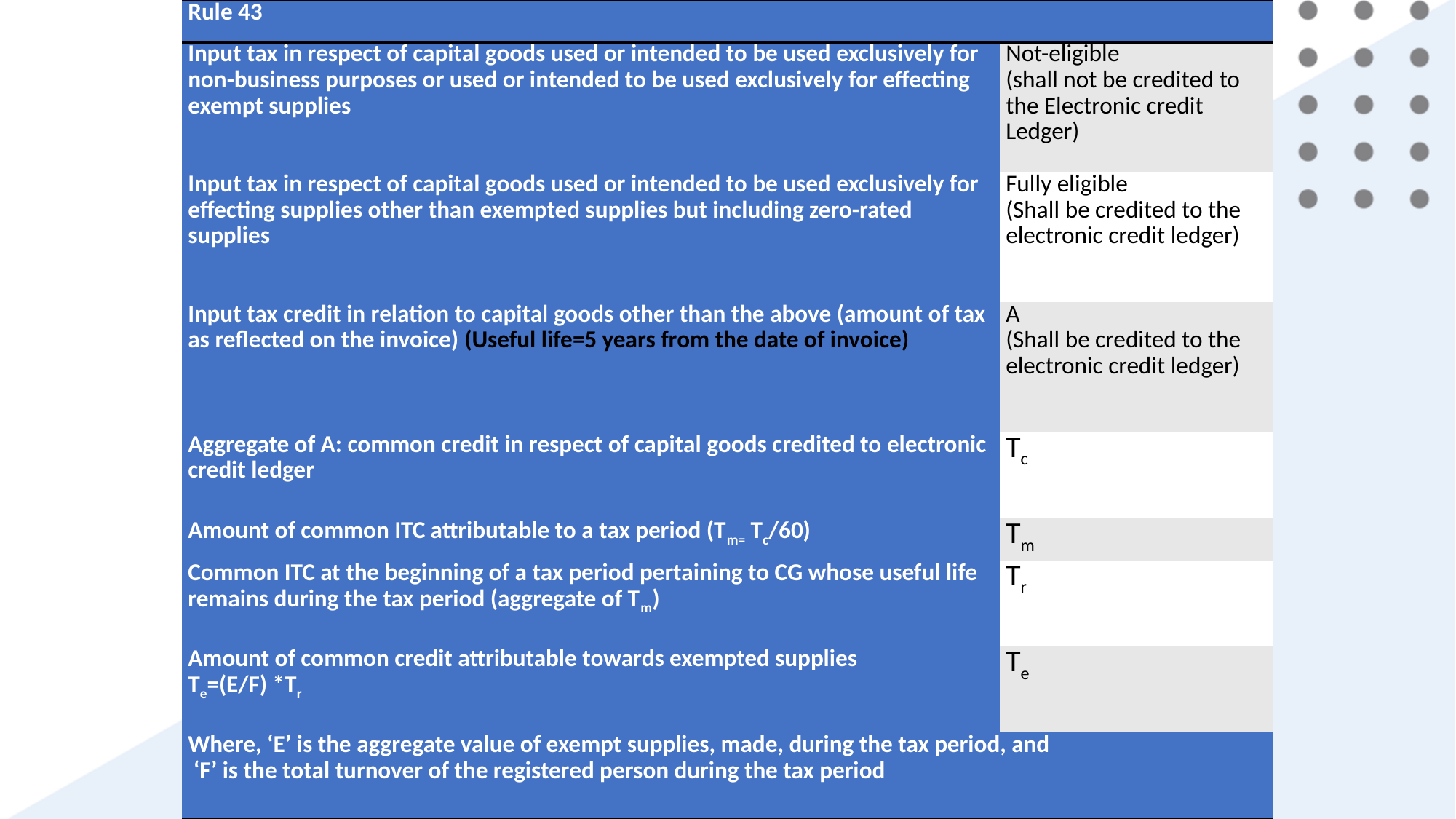

| Rule 43 |  |
| --- | --- |
| Input tax in respect of capital goods used or intended to be used exclusively for non-business purposes or used or intended to be used exclusively for effecting exempt supplies | Not-eligible (shall not be credited to the Electronic credit Ledger) |
| Input tax in respect of capital goods used or intended to be used exclusively for effecting supplies other than exempted supplies but including zero-rated supplies | Fully eligible (Shall be credited to the electronic credit ledger) |
| Input tax credit in relation to capital goods other than the above (amount of tax as reflected on the invoice) (Useful life=5 years from the date of invoice) | A (Shall be credited to the electronic credit ledger) |
| Aggregate of A: common credit in respect of capital goods credited to electronic credit ledger | Tc |
| Amount of common ITC attributable to a tax period (Tm= Tc/60) | Tm |
| Common ITC at the beginning of a tax period pertaining to CG whose useful life remains during the tax period (aggregate of Tm) | Tr |
| Amount of common credit attributable towards exempted supplies Te=(E/F) \*Tr | Te |
| Where, ‘E’ is the aggregate value of exempt supplies, made, during the tax period, and ‘F’ is the total turnover of the registered person during the tax period |  |
By CA Atul Gupta